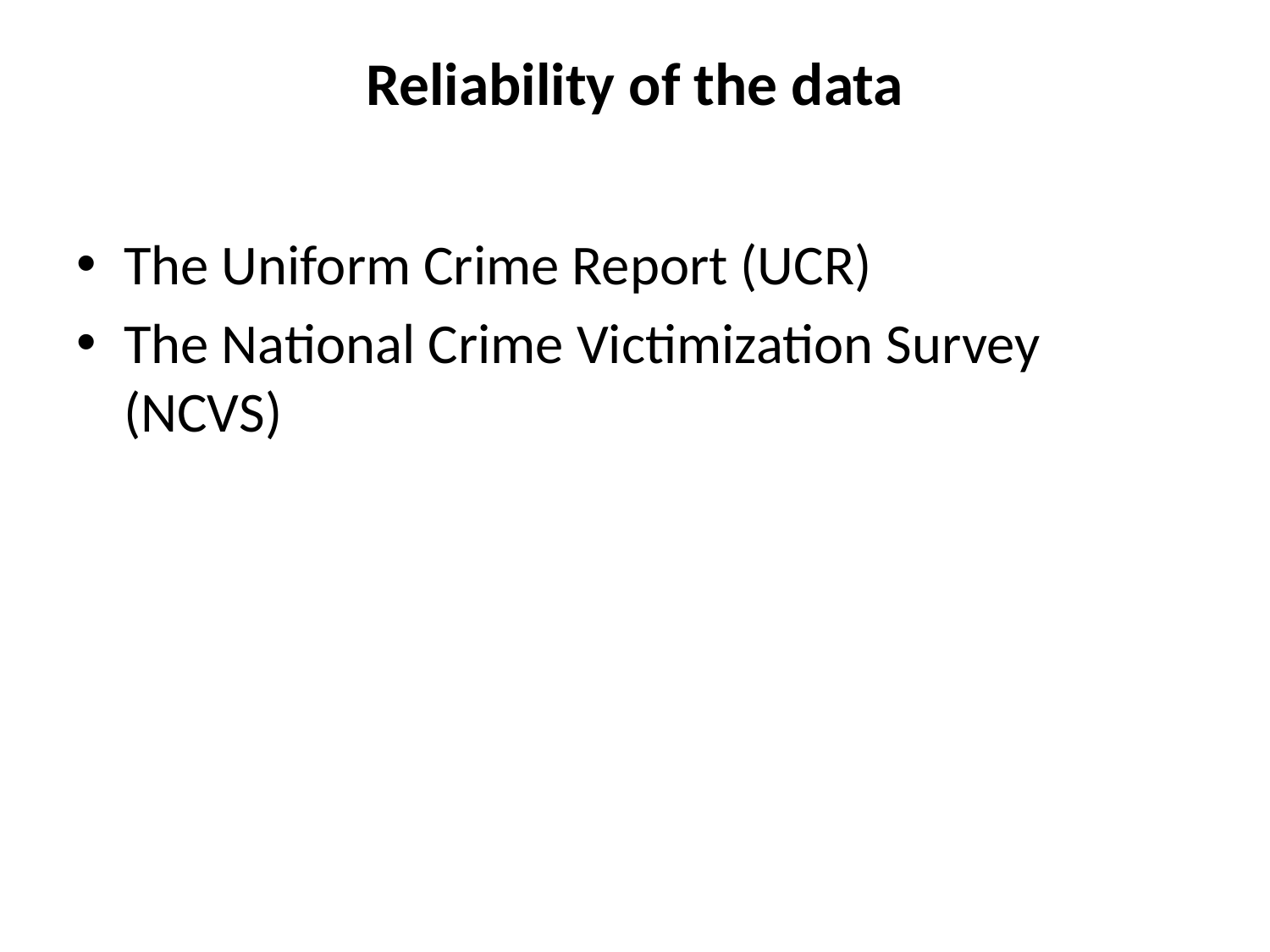

# Reliability of the data
The Uniform Crime Report (UCR)
The National Crime Victimization Survey (NCVS)